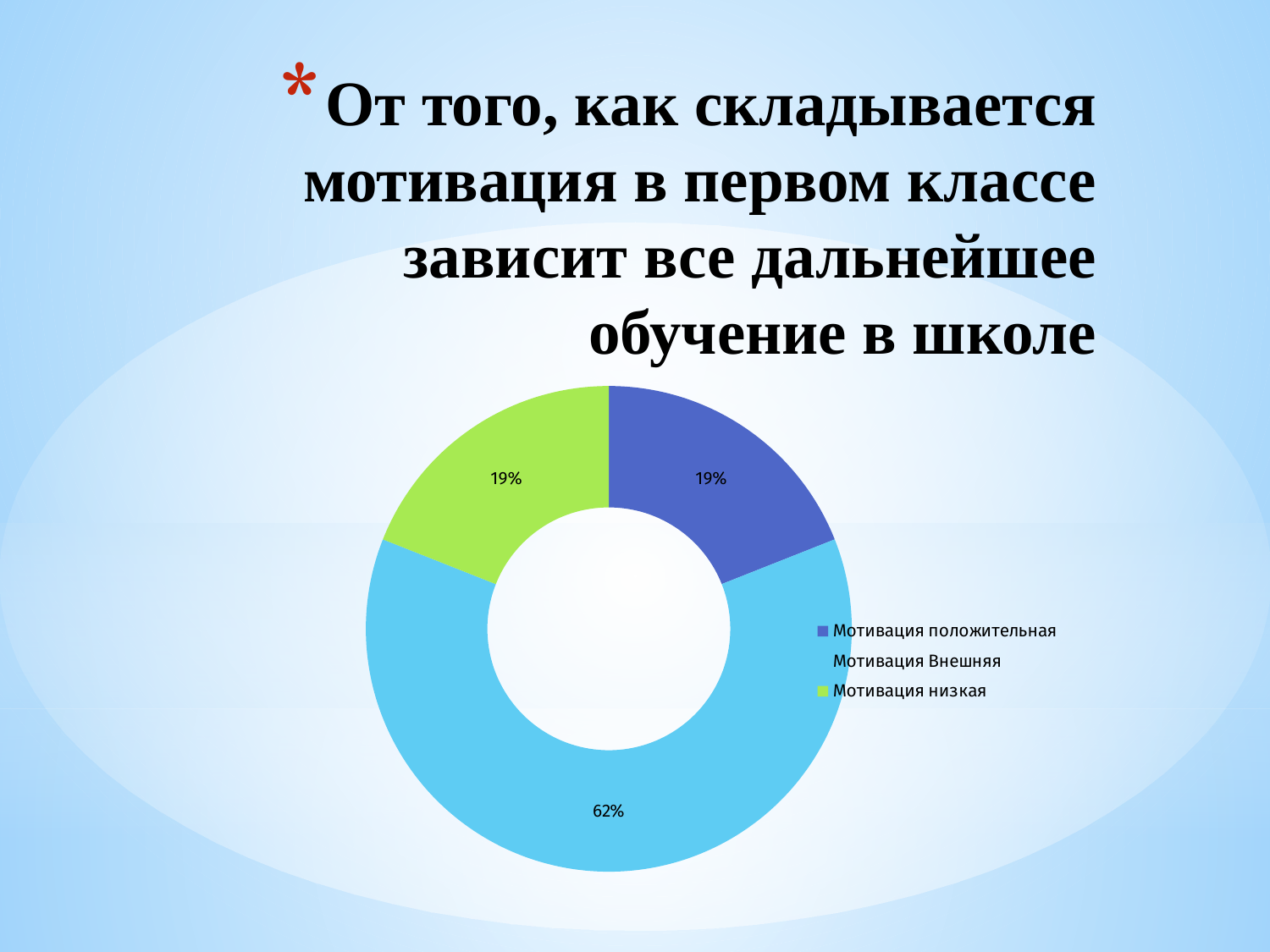

# От того, как складывается мотивация в первом классе зависит все дальнейшее обучение в школе

### Chart

| Category | школьная мотивация |
|---|---|
| Мотивация положительная | 0.19 |
| Мотивация Внешняя | 0.62 |
| Мотивация низкая | 0.19 |